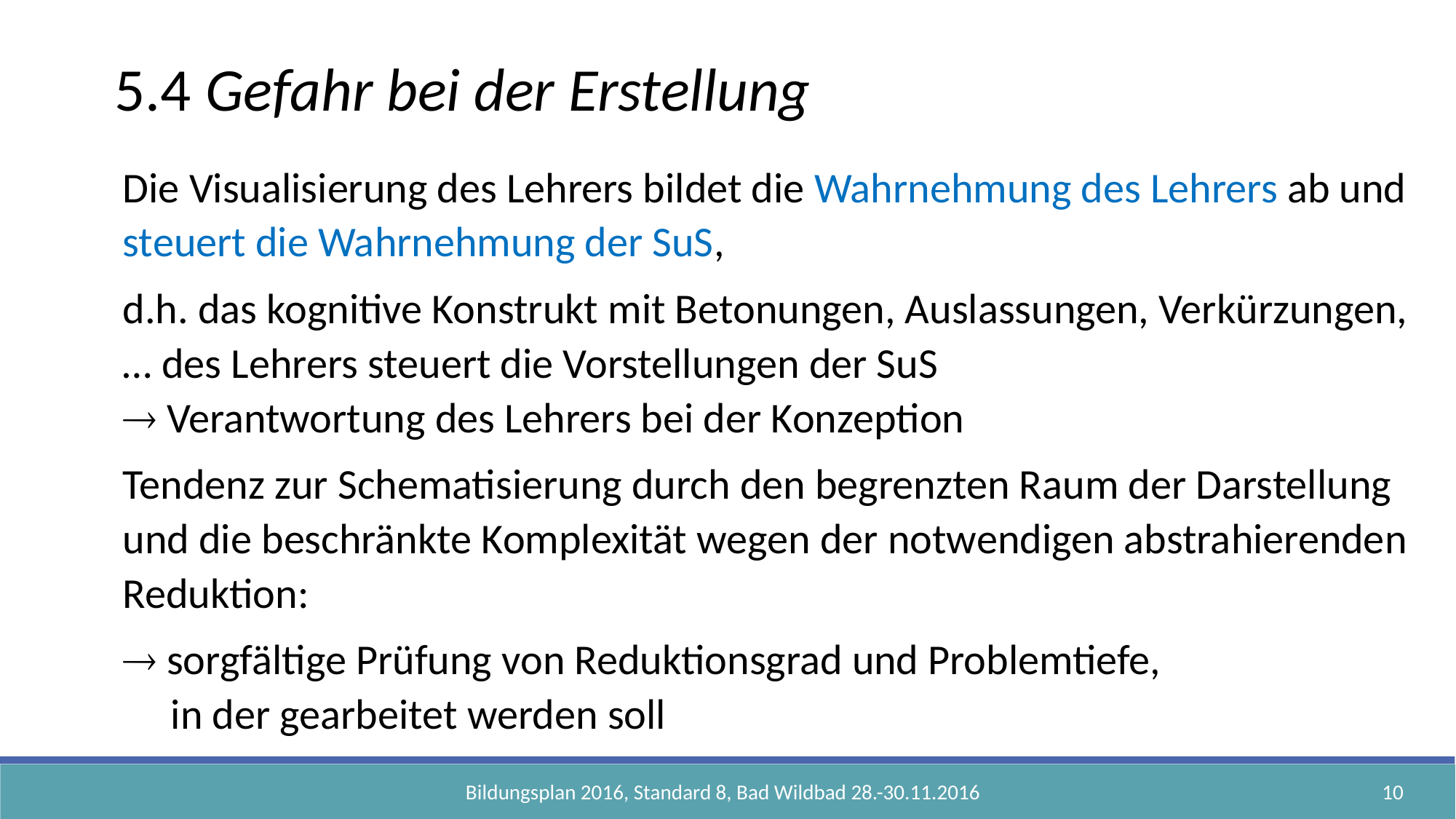

5.4 Gefahr bei der Erstellung
Die Visualisierung des Lehrers bildet die Wahrnehmung des Lehrers ab und steuert die Wahrnehmung der SuS,
d.h. das kognitive Konstrukt mit Betonungen, Auslassungen, Verkürzungen, … des Lehrers steuert die Vorstellungen der SuS
→ Verantwortung des Lehrers bei der Konzeption
Tendenz zur Schematisierung durch den begrenzten Raum der Darstellung und die beschränkte Komplexität wegen der notwendigen abstrahierenden Reduktion:
→ sorgfältige Prüfung von Reduktionsgrad und Problemtiefe,
     in der gearbeitet werden soll